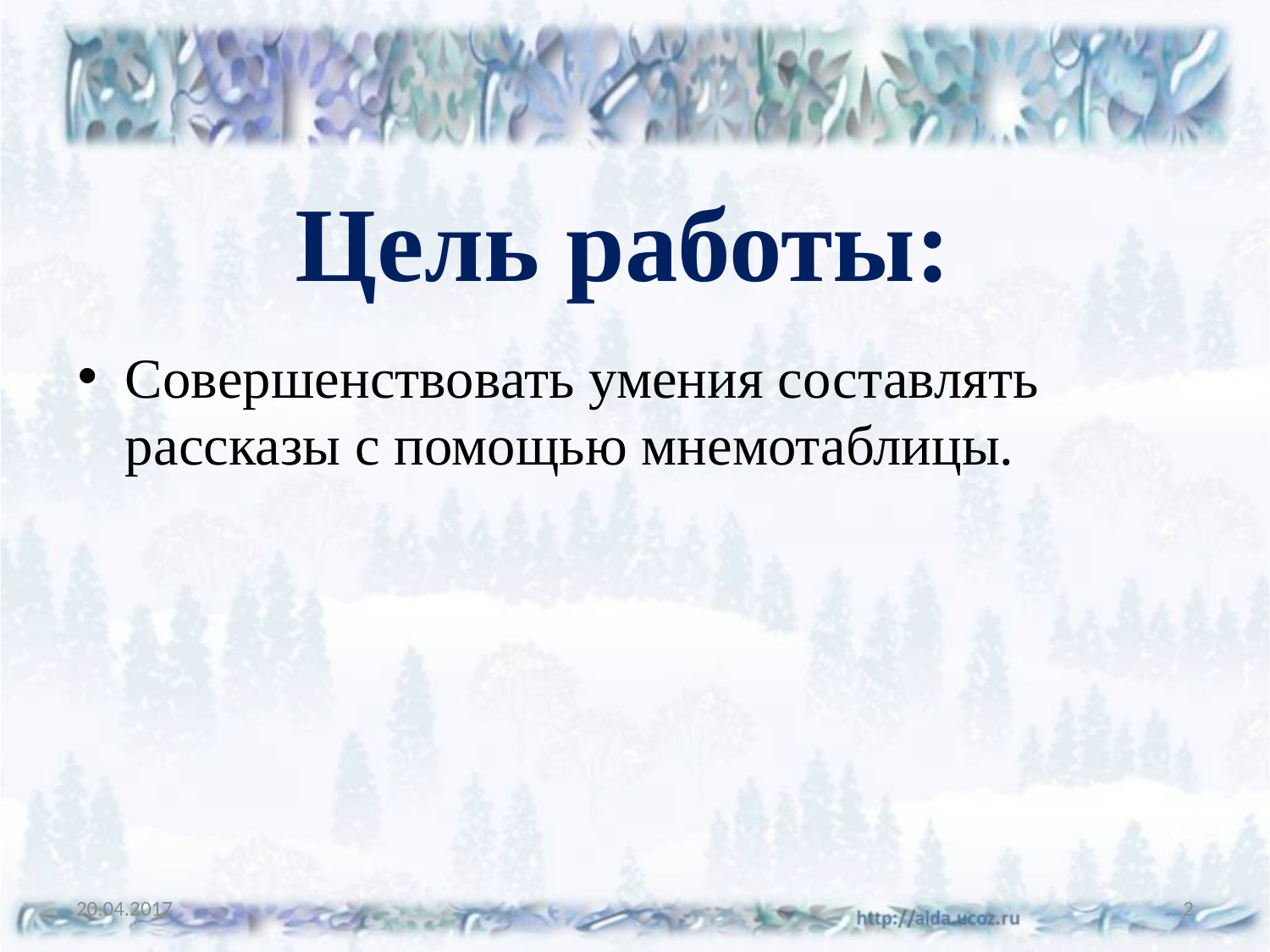

# Цель работы:

Совершенствовать умения составлять рассказы с помощью мнемотаблицы.

20.04.2017
2